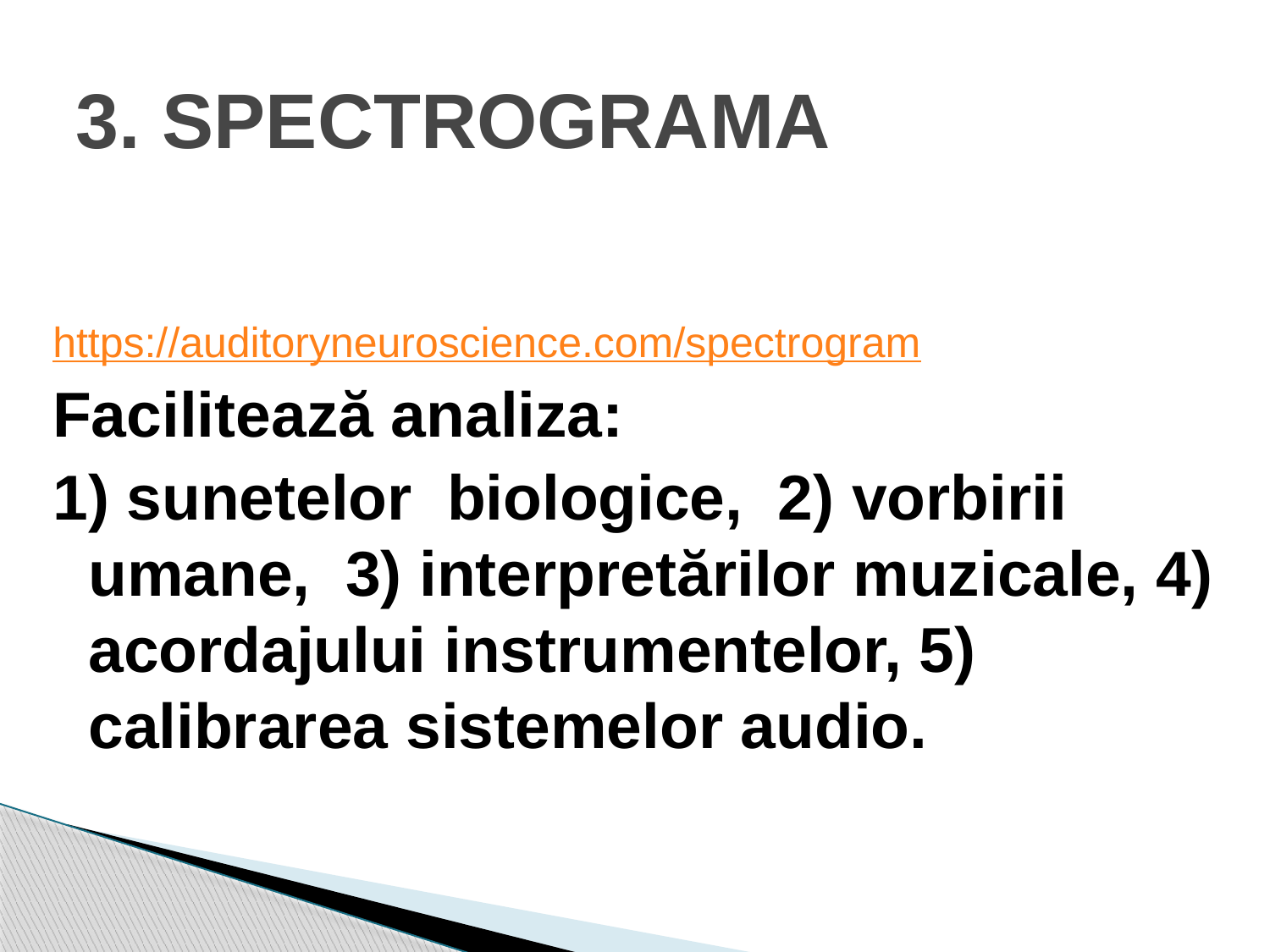

# 3. SPECTROGRAMA

https://auditoryneuroscience.com/spectrogram
Facilitează analiza:
1) sunetelor  biologice,  2) vorbirii  umane,  3) interpretărilor muzicale, 4) acordajului instrumentelor, 5) calibrarea sistemelor audio.